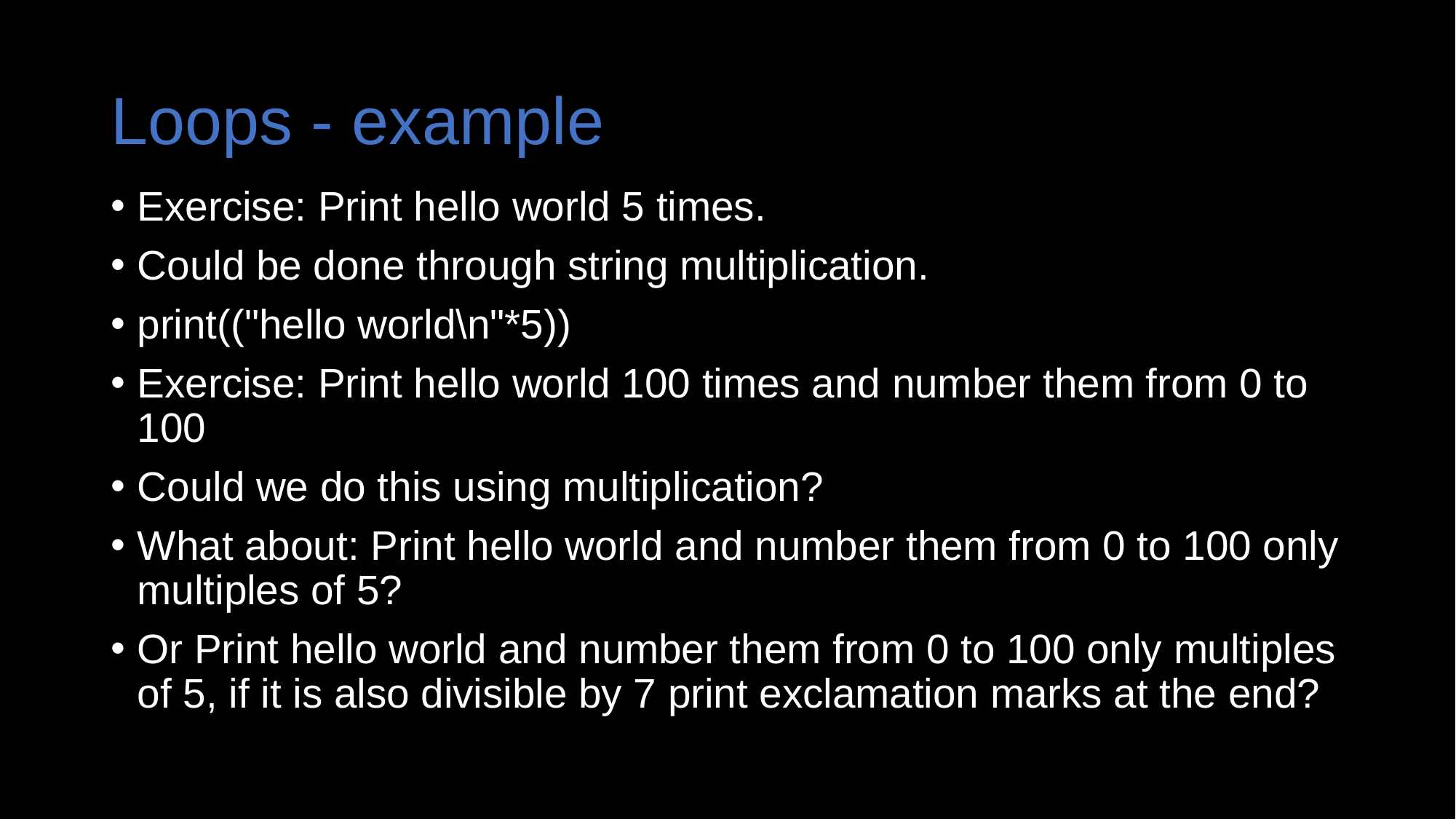

# Loops - example
Exercise: Print hello world 5 times.
Could be done through string multiplication.
print(("hello world\n"*5))
Exercise: Print hello world 100 times and number them from 0 to 100
Could we do this using multiplication?
What about: Print hello world and number them from 0 to 100 only multiples of 5?
Or Print hello world and number them from 0 to 100 only multiples of 5, if it is also divisible by 7 print exclamation marks at the end?